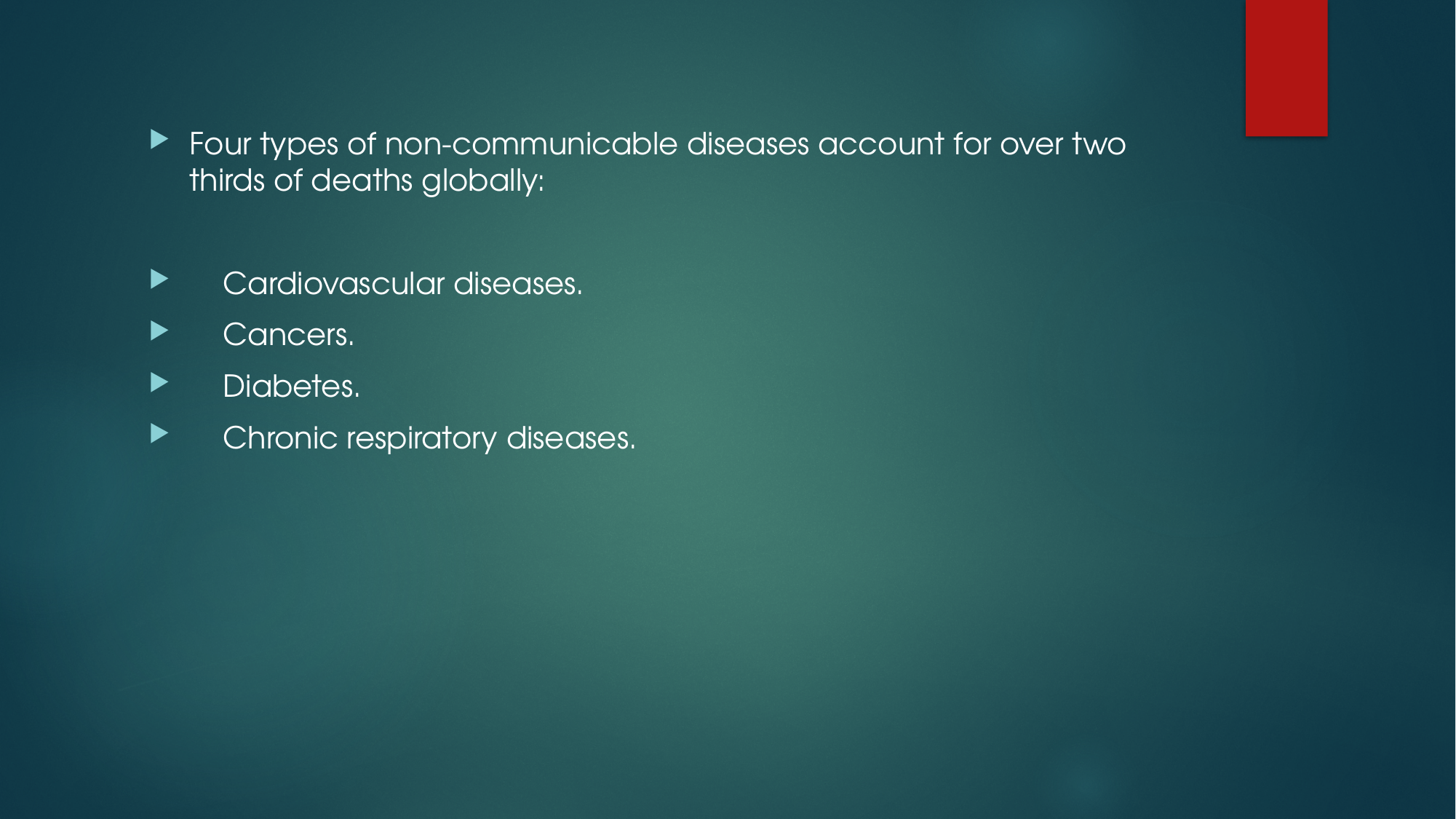

Four types of non-communicable diseases account for over two thirds of deaths globally:

    Cardiovascular diseases.
    Cancers.
    Diabetes.
    Chronic respiratory diseases.